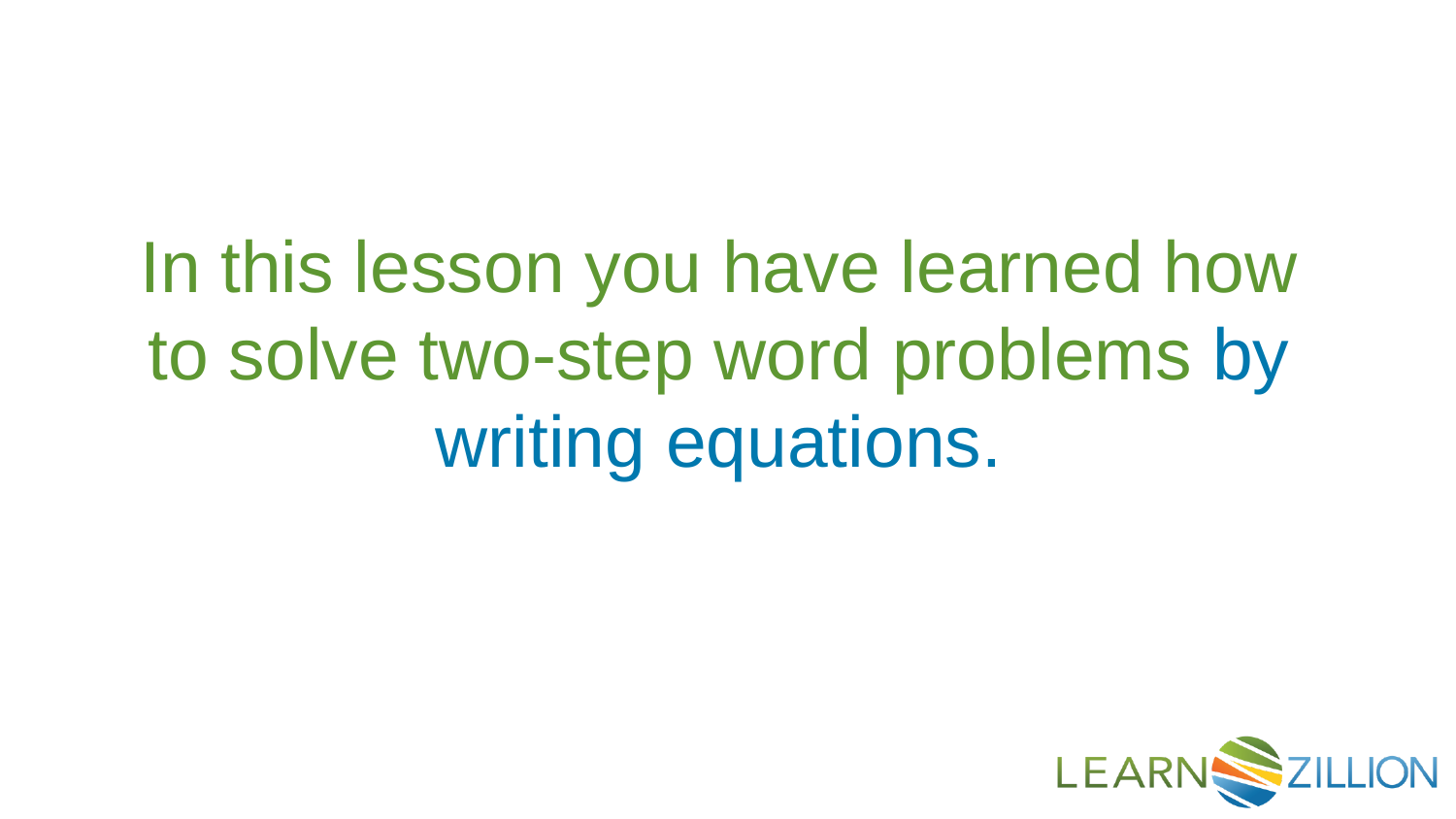

In this lesson you have learned how to solve two-step word problems by writing equations.